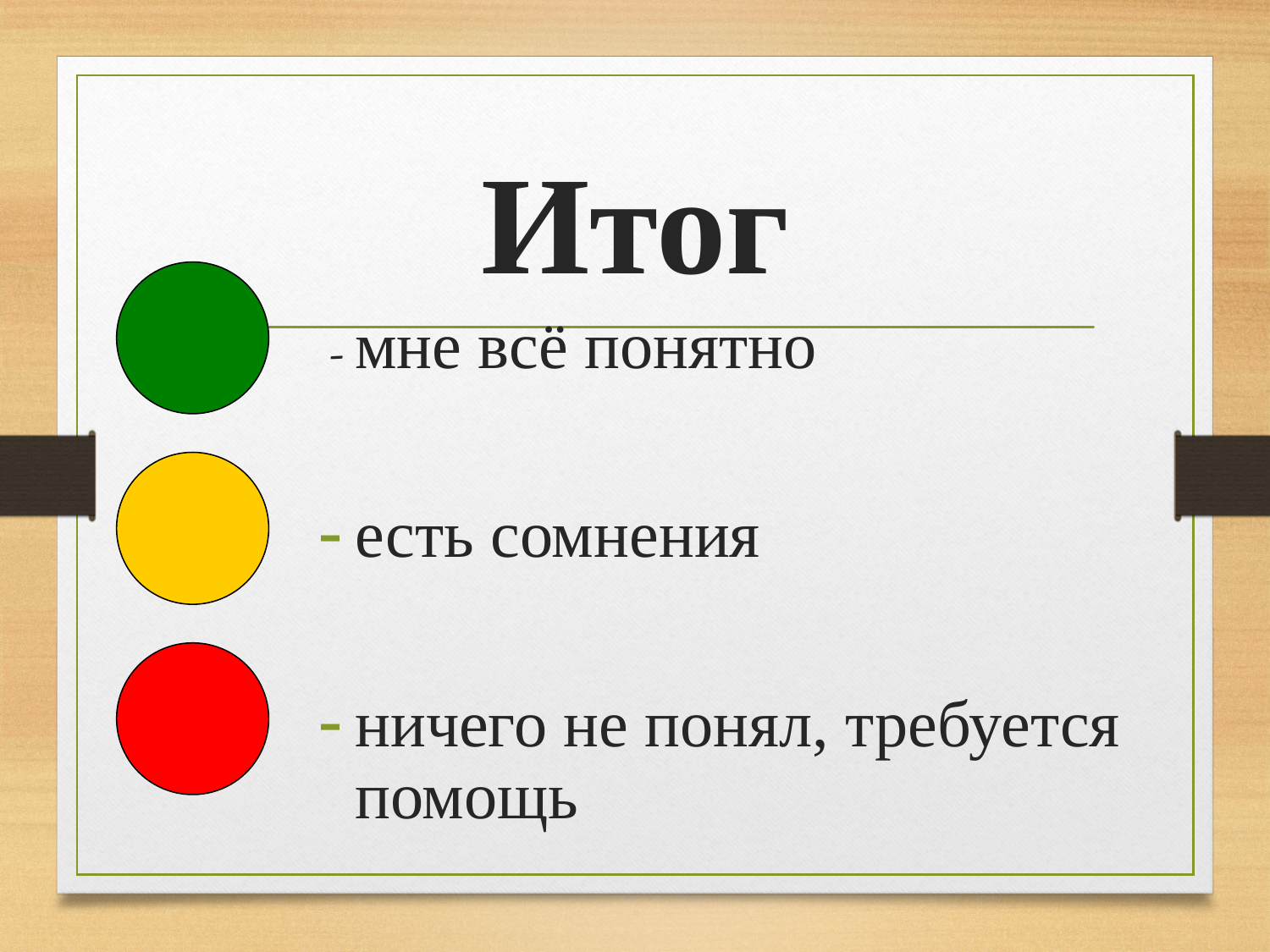

# Итог

 - мне всё понятно

есть сомнения

ничего не понял, требуется помощь